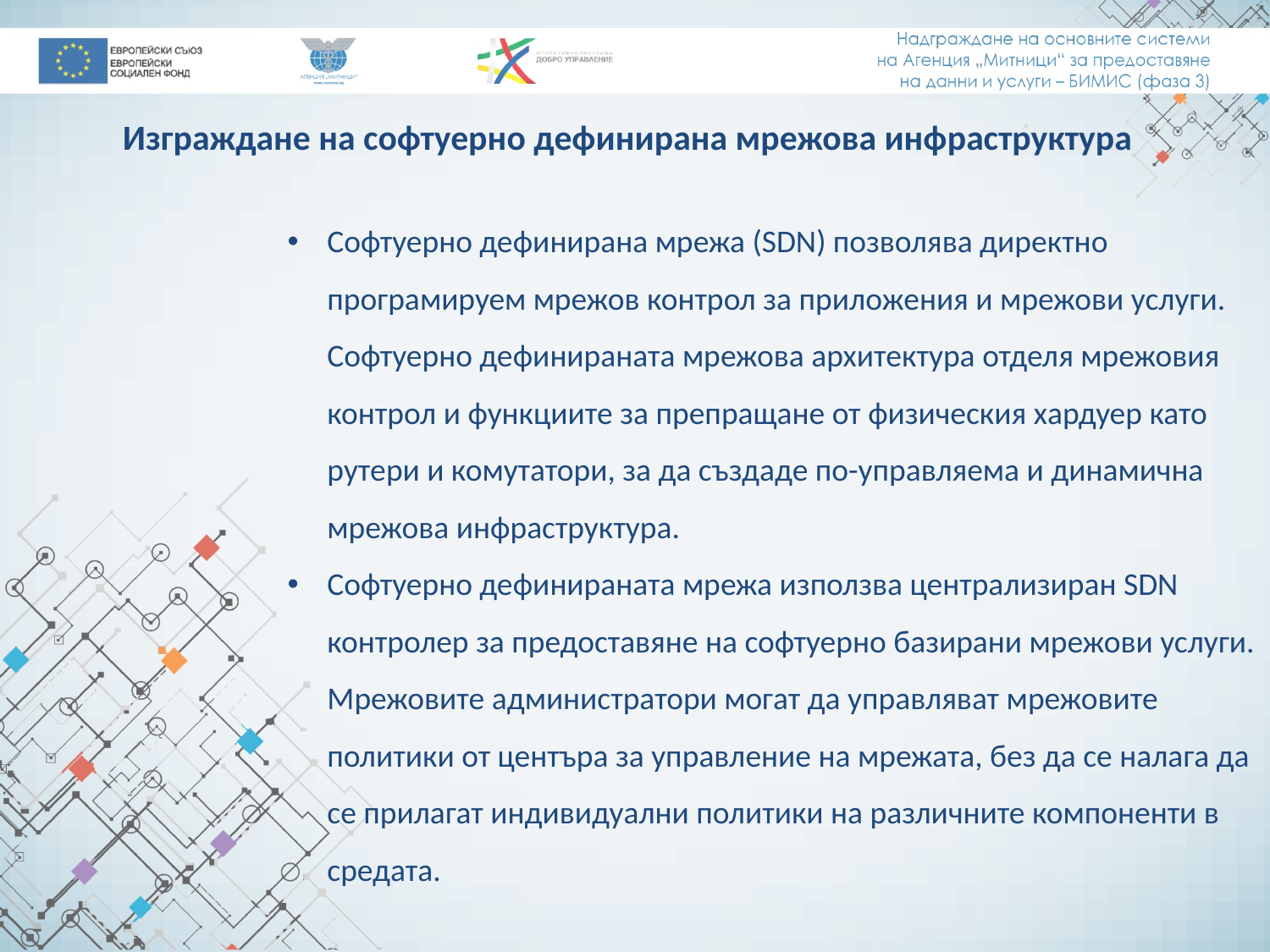

Изграждане на софтуерно дефинирана мрежова инфраструктура

Софтуерно дефинирана мрежа (SDN) позволява директно програмируем мрежов контрол за приложения и мрежови услуги. Софтуерно дефинираната мрежова архитектура отделя мрежовия контрол и функциите за препращане от физическия хардуер като рутери и комутатори, за да създаде по-управляема и динамична мрежова инфраструктура.
Софтуерно дефинираната мрежа използва централизиран SDN контролер за предоставяне на софтуерно базирани мрежови услуги. Мрежовите администратори могат да управляват мрежовите политики от центъра за управление на мрежата, без да се налага да се прилагат индивидуални политики на различните компоненти в средата.